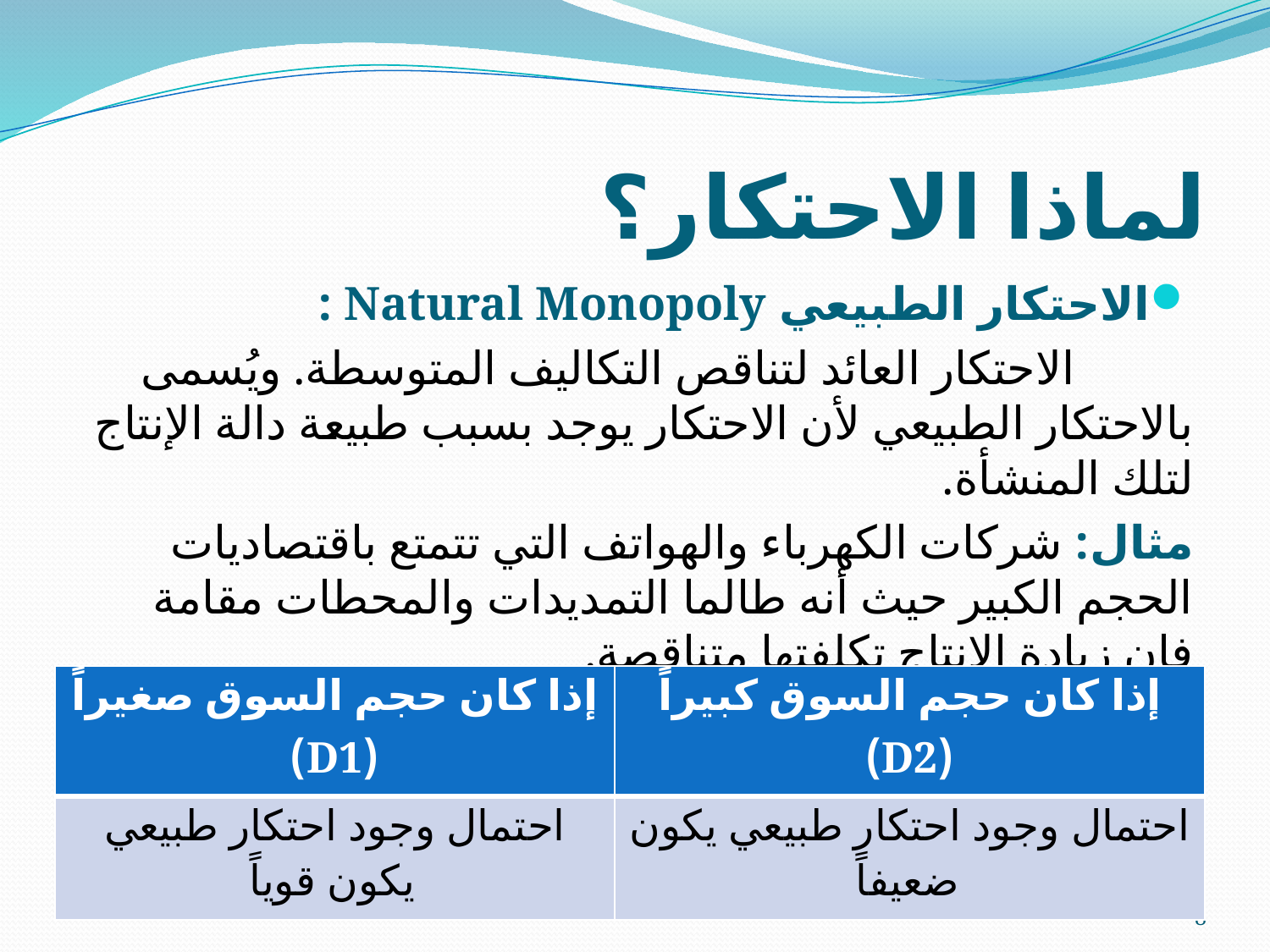

# لماذا الاحتكار؟
الاحتكار الطبيعي Natural Monopoly :
          الاحتكار العائد لتناقص التكاليف المتوسطة. ويُسمى بالاحتكار الطبيعي لأن الاحتكار يوجد بسبب طبيعة دالة الإنتاج لتلك المنشأة.
مثال: شركات الكهرباء والهواتف التي تتمتع باقتصاديات الحجم الكبير حيث أنه طالما التمديدات والمحطات مقامة فإن زيادة الإنتاج تكلفتها متناقصة.
يعتمد انخفاض التكاليف المتوسطة في الأجل الطويل على حجم السوق:

| إذا كان حجم السوق صغيراً (D1) | إذا كان حجم السوق كبيراً (D2) |
| --- | --- |
| احتمال وجود احتكار طبيعي يكون قوياً | احتمال وجود احتكار طبيعي يكون ضعيفاً |
8